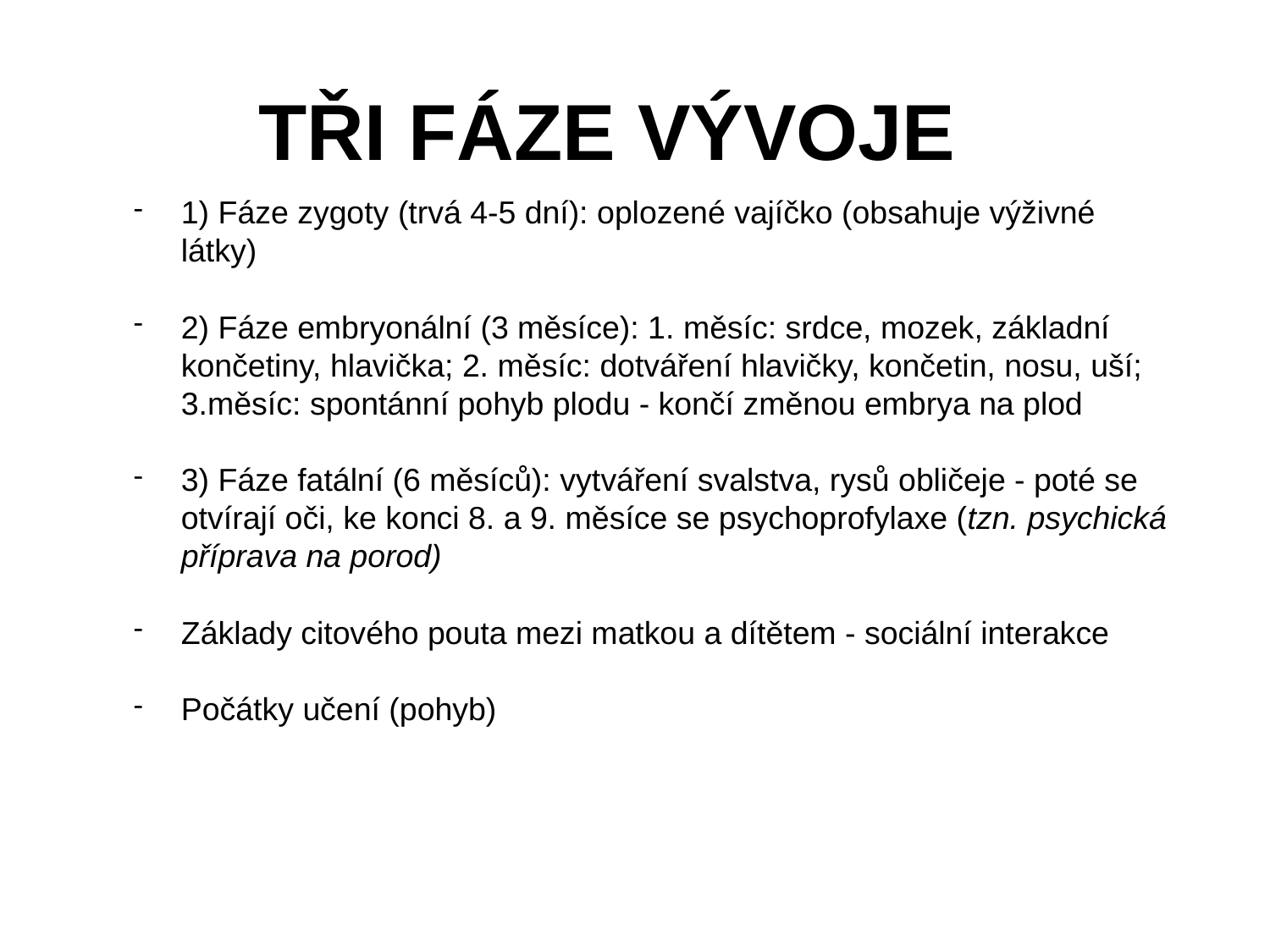

# TŘI FÁZE VÝVOJE
1) Fáze zygoty (trvá 4-5 dní): oplozené vajíčko (obsahuje výživné látky)
2) Fáze embryonální (3 měsíce): 1. měsíc: srdce, mozek, základní končetiny, hlavička; 2. měsíc: dotváření hlavičky, končetin, nosu, uší; 3.měsíc: spontánní pohyb plodu - končí změnou embrya na plod
3) Fáze fatální (6 měsíců): vytváření svalstva, rysů obličeje - poté se otvírají oči, ke konci 8. a 9. měsíce se psychoprofylaxe (tzn. psychická příprava na porod)
Základy citového pouta mezi matkou a dítětem - sociální interakce
Počátky učení (pohyb)